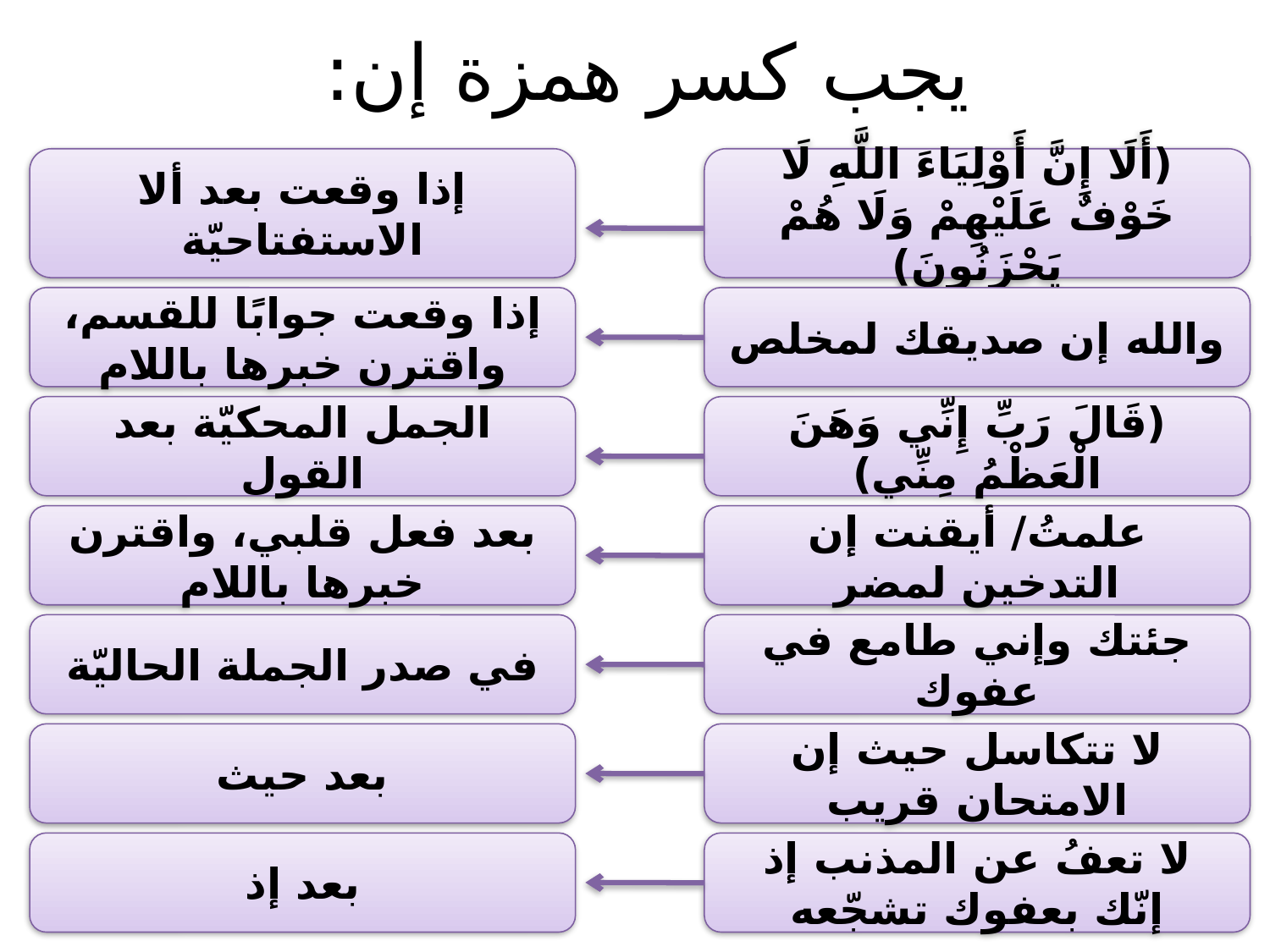

# يجب كسر همزة إن:
إذا وقعت بعد ألا الاستفتاحيّة
(أَلَا إِنَّ أَوْلِيَاءَ اللَّهِ لَا خَوْفٌ عَلَيْهِمْ وَلَا هُمْ يَحْزَنُونَ)
إذا وقعت جوابًا للقسم، واقترن خبرها باللام
والله إن صديقك لمخلص
الجمل المحكيّة بعد القول
(قَالَ رَبِّ إِنِّي وَهَنَ الْعَظْمُ مِنِّي)
بعد فعل قلبي، واقترن خبرها باللام
علمتُ/ أيقنت إن التدخين لمضر
في صدر الجملة الحاليّة
جئتك وإني طامع في عفوك
بعد حيث
لا تتكاسل حيث إن الامتحان قريب
بعد إذ
لا تعفُ عن المذنب إذ إنّك بعفوك تشجّعه